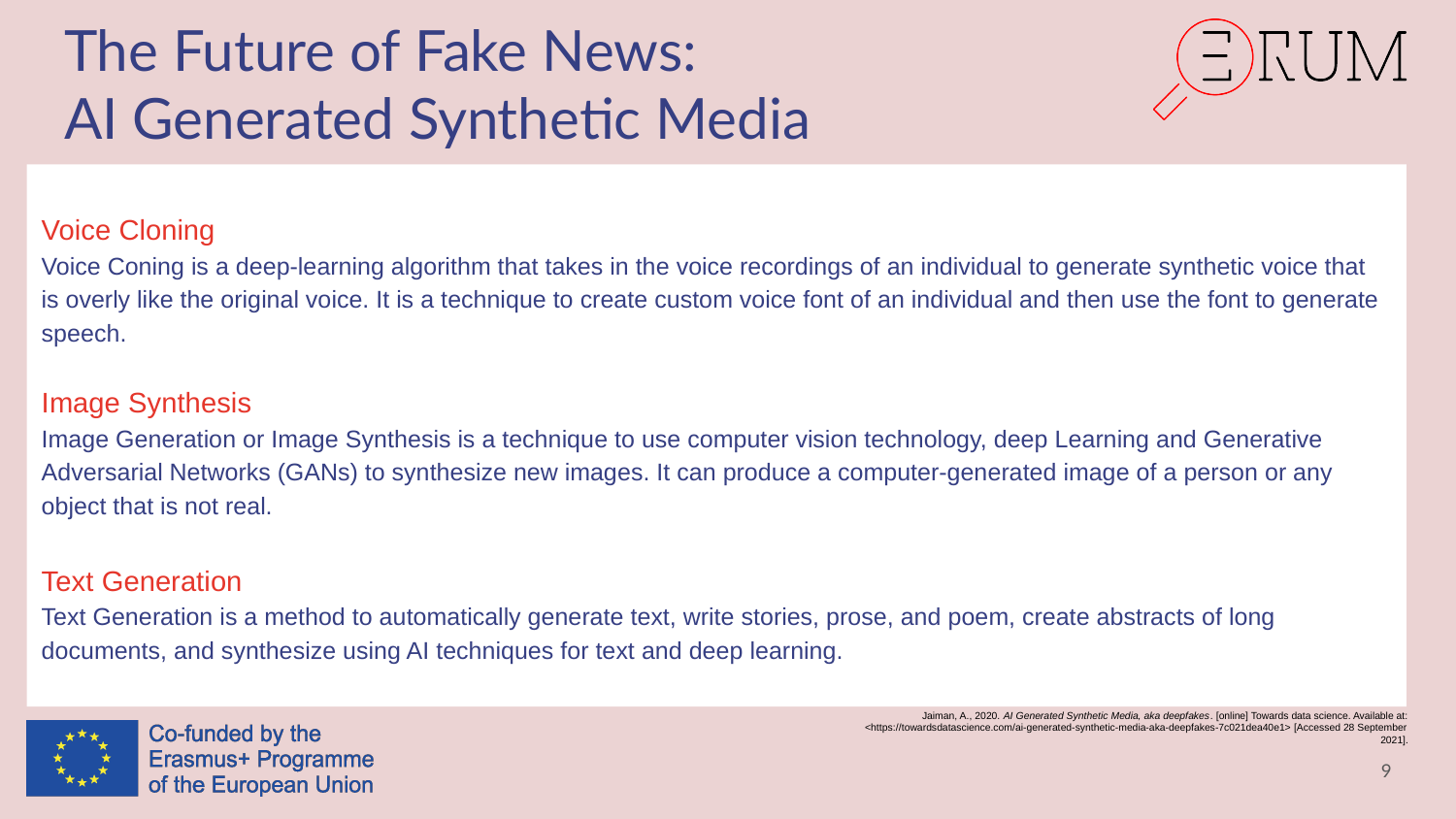

# The Future of Fake News:
AI Generated Synthetic Media
Voice Cloning
Voice Coning is a deep-learning algorithm that takes in the voice recordings of an individual to generate synthetic voice that is overly like the original voice. It is a technique to create custom voice font of an individual and then use the font to generate speech.

Image Synthesis
Image Generation or Image Synthesis is a technique to use computer vision technology, deep Learning and Generative Adversarial Networks (GANs) to synthesize new images. It can produce a computer-generated image of a person or any object that is not real.

Text Generation
Text Generation is a method to automatically generate text, write stories, prose, and poem, create abstracts of long documents, and synthesize using AI techniques for text and deep learning.
Jaiman, A., 2020. AI Generated Synthetic Media, aka deepfakes. [online] Towards data science. Available at: <https://towardsdatascience.com/ai-generated-synthetic-media-aka-deepfakes-7c021dea40e1> [Accessed 28 September 2021].
9